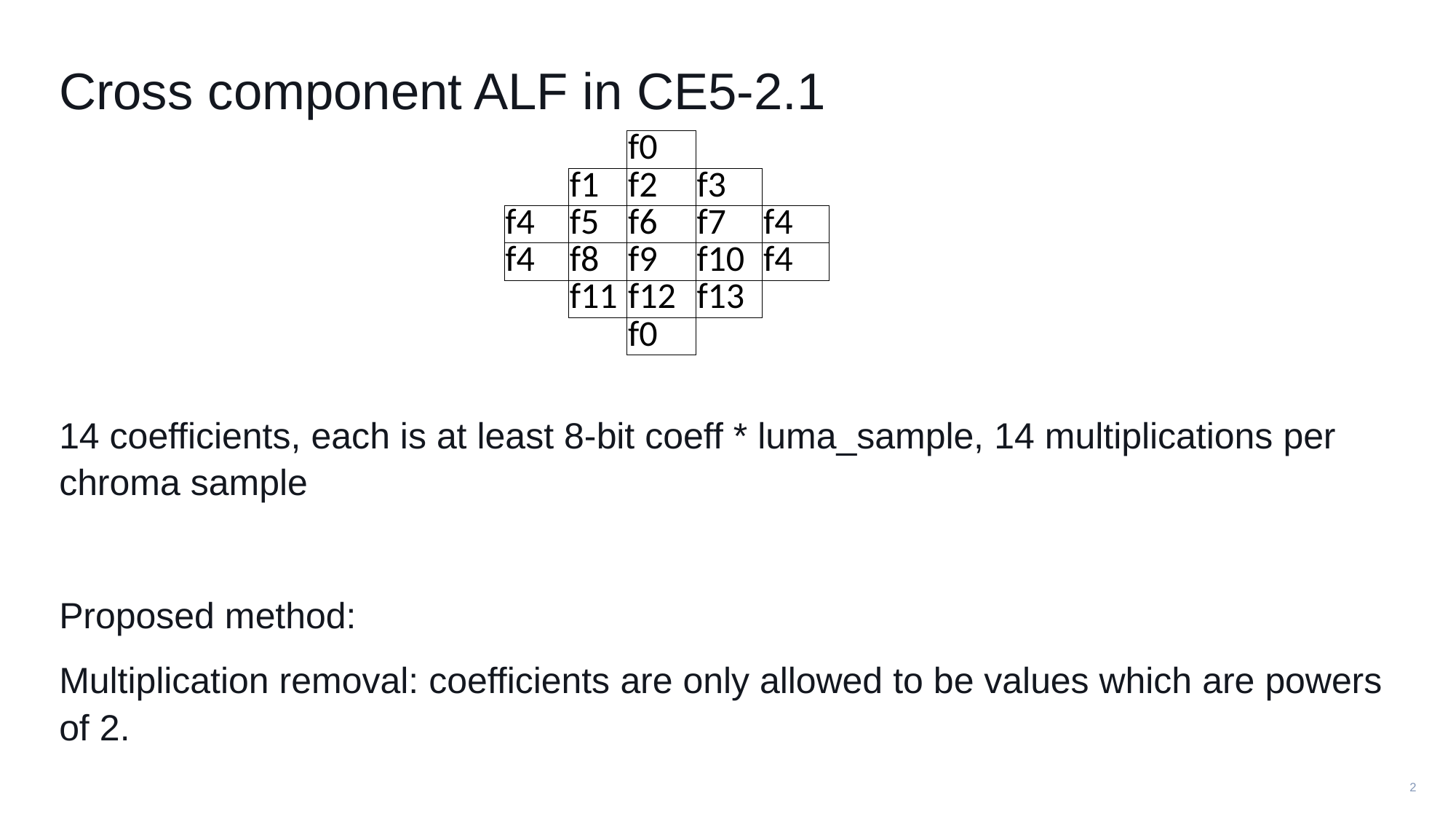

# Cross component ALF in CE5-2.1
|  |  | f0 |  |  |
| --- | --- | --- | --- | --- |
|  | f1 | f2 | f3 |  |
| f4 | f5 | f6 | f7 | f4 |
| f4 | f8 | f9 | f10 | f4 |
|  | f11 | f12 | f13 |  |
|  |  | f0 |  |  |
14 coefficients, each is at least 8-bit coeff * luma_sample, 14 multiplications per chroma sample

Proposed method:
Multiplication removal: coefficients are only allowed to be values which are powers of 2.